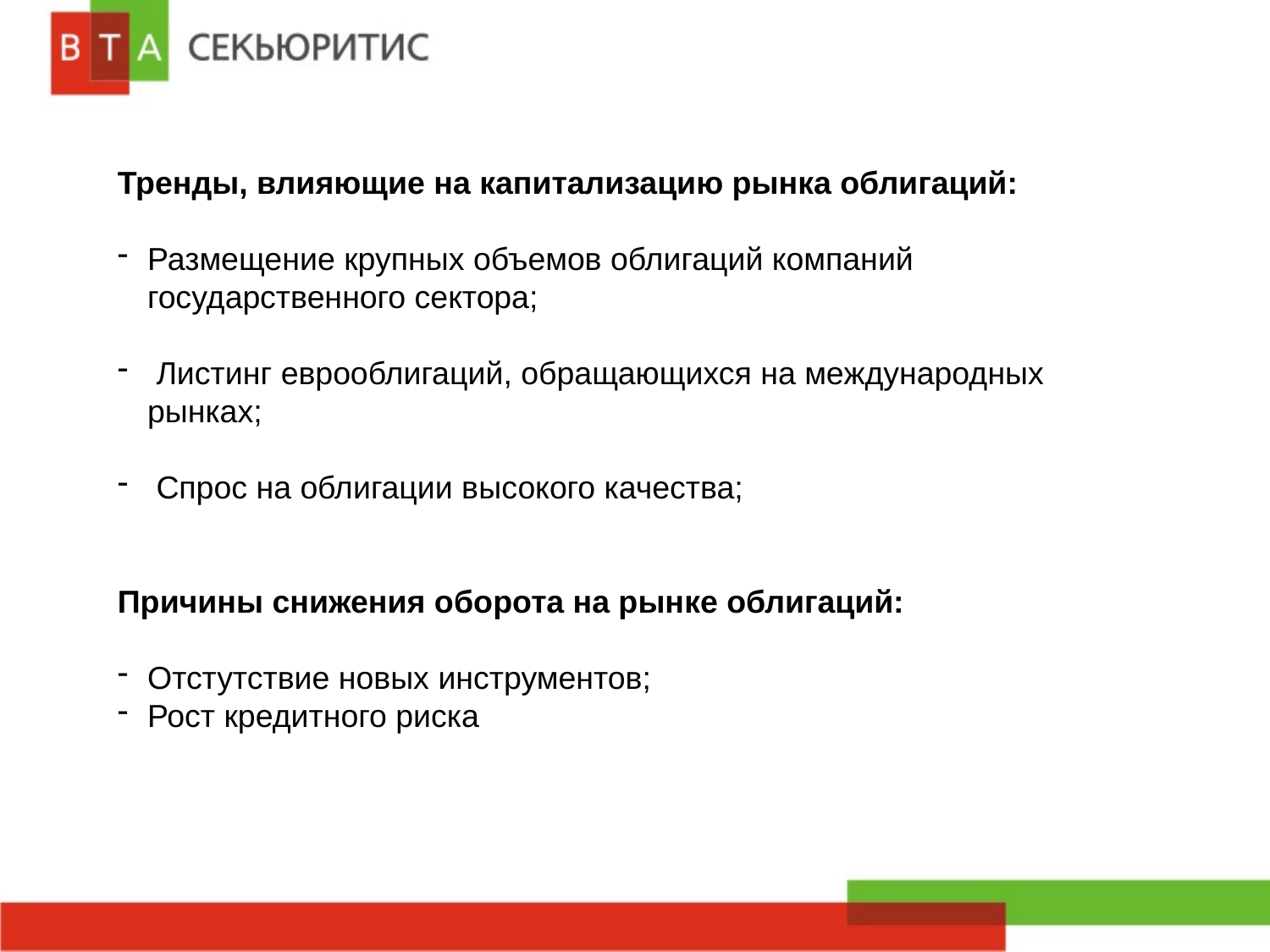

Тренды, влияющие на капитализацию рынка облигаций:

Размещение крупных объемов облигаций компаний государственного сектора;

 Листинг еврооблигаций, обращающихся на международных рынках;

 Спрос на облигации высокого качества;

Причины снижения оборота на рынке облигаций:

Отстутствие новых инструментов;
Рост кредитного риска